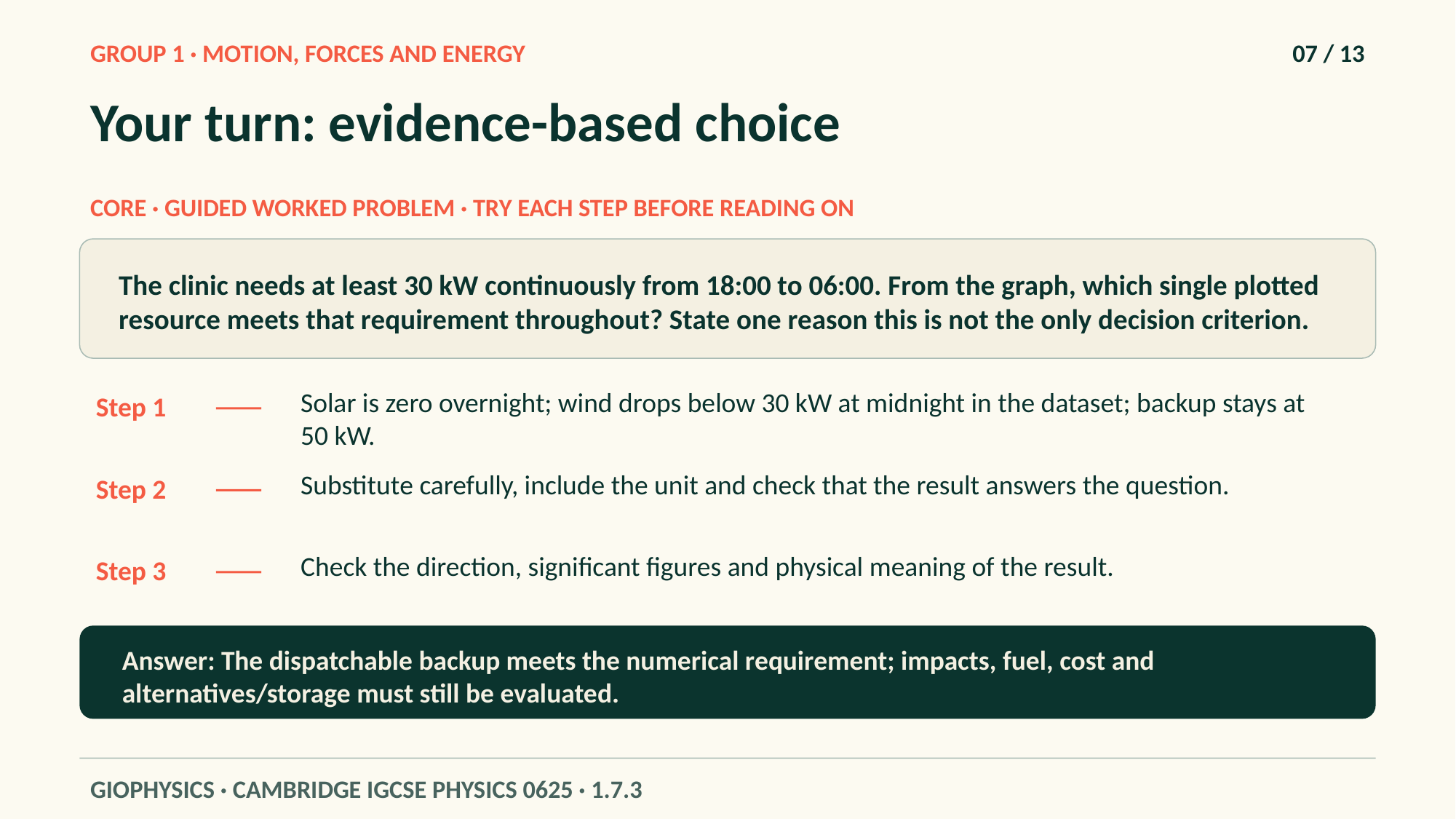

GROUP 1 · MOTION, FORCES AND ENERGY
07 / 13
Your turn: evidence-based choice
CORE · GUIDED WORKED PROBLEM · TRY EACH STEP BEFORE READING ON

The clinic needs at least 30 kW continuously from 18:00 to 06:00. From the graph, which single plotted resource meets that requirement throughout? State one reason this is not the only decision criterion.
Solar is zero overnight; wind drops below 30 kW at midnight in the dataset; backup stays at 50 kW.
Step 1

Substitute carefully, include the unit and check that the result answers the question.
Step 2

Check the direction, significant figures and physical meaning of the result.
Step 3

Answer: The dispatchable backup meets the numerical requirement; impacts, fuel, cost and alternatives/storage must still be evaluated.

GIOPHYSICS · CAMBRIDGE IGCSE PHYSICS 0625 · 1.7.3